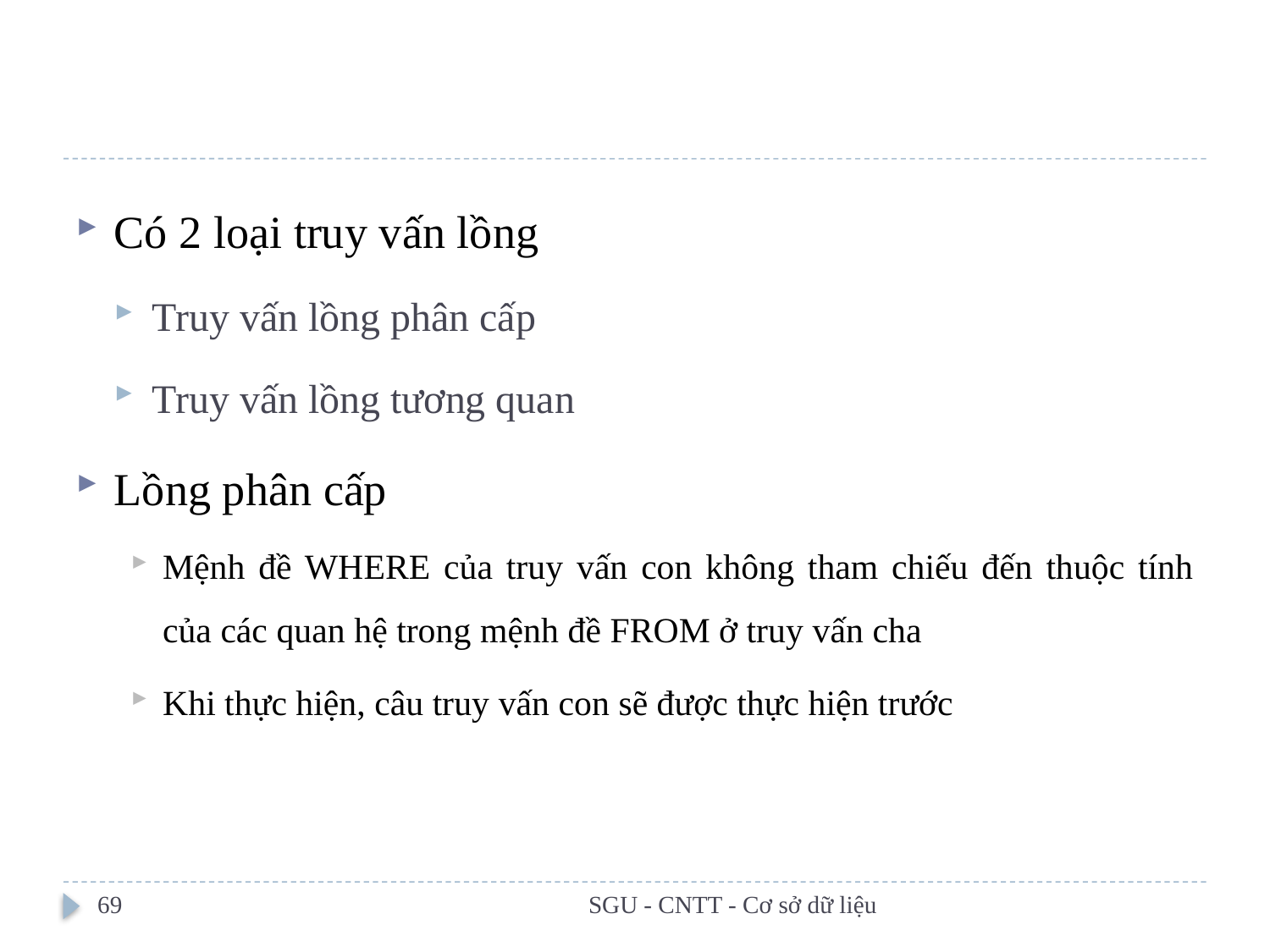

#
Có 2 loại truy vấn lồng
Truy vấn lồng phân cấp
Truy vấn lồng tương quan
Lồng phân cấp
Mệnh đề WHERE của truy vấn con không tham chiếu đến thuộc tính của các quan hệ trong mệnh đề FROM ở truy vấn cha
Khi thực hiện, câu truy vấn con sẽ được thực hiện trước
69
SGU - CNTT - Cơ sở dữ liệu